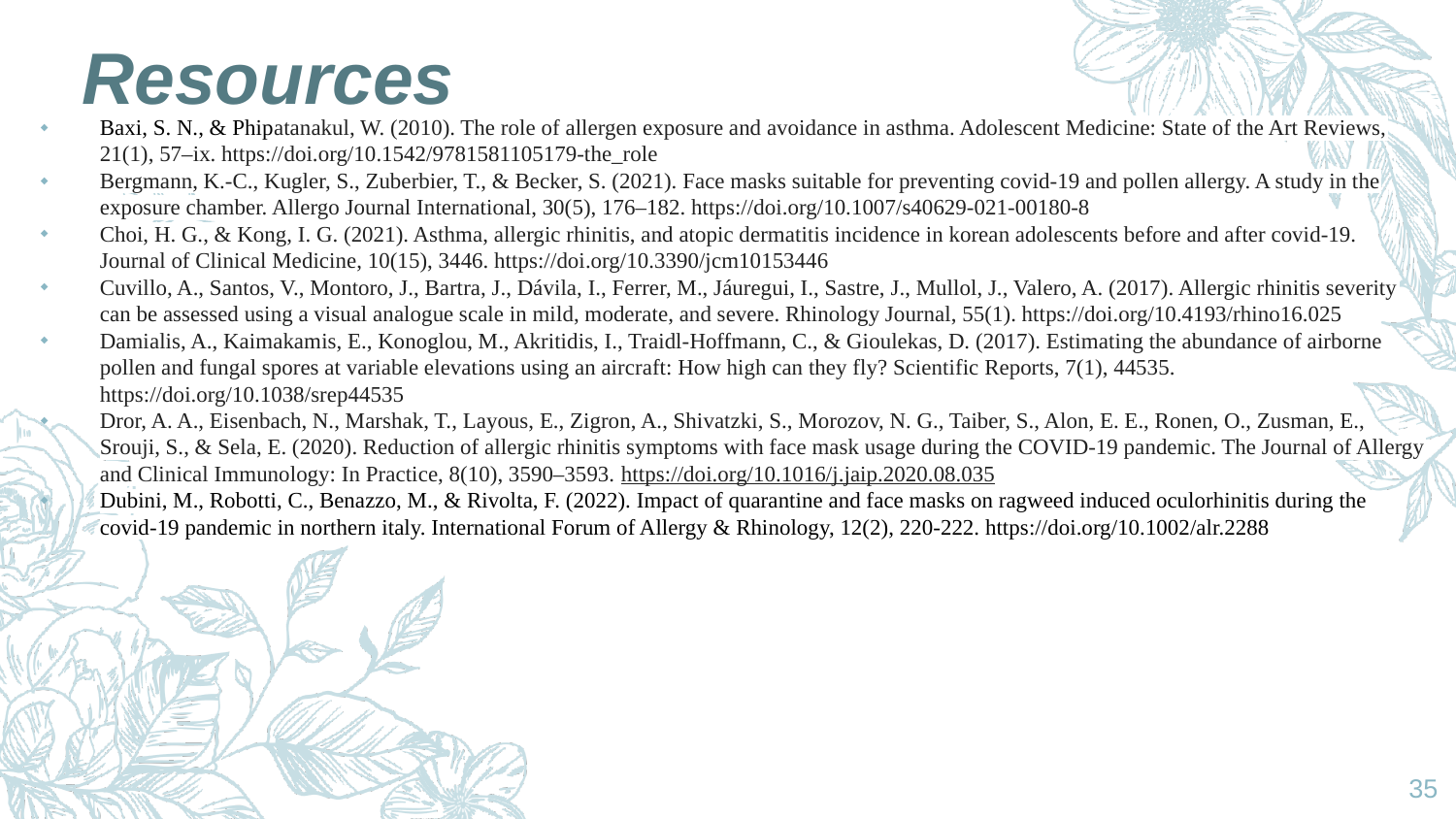

# Resources
Baxi, S. N., & Phipatanakul, W. (2010). The role of allergen exposure and avoidance in asthma. Adolescent Medicine: State of the Art Reviews, 21(1), 57–ix. https://doi.org/10.1542/9781581105179-the_role
Bergmann, K.-C., Kugler, S., Zuberbier, T., & Becker, S. (2021). Face masks suitable for preventing covid-19 and pollen allergy. A study in the exposure chamber. Allergo Journal International, 30(5), 176–182. https://doi.org/10.1007/s40629-021-00180-8
Choi, H. G., & Kong, I. G. (2021). Asthma, allergic rhinitis, and atopic dermatitis incidence in korean adolescents before and after covid-19. Journal of Clinical Medicine, 10(15), 3446. https://doi.org/10.3390/jcm10153446
Cuvillo, A., Santos, V., Montoro, J., Bartra, J., Dávila, I., Ferrer, M., Jáuregui, I., Sastre, J., Mullol, J., Valero, A. (2017). Allergic rhinitis severity can be assessed using a visual analogue scale in mild, moderate, and severe. Rhinology Journal, 55(1). https://doi.org/10.4193/rhino16.025
Damialis, A., Kaimakamis, E., Konoglou, M., Akritidis, I., Traidl-Hoffmann, C., & Gioulekas, D. (2017). Estimating the abundance of airborne pollen and fungal spores at variable elevations using an aircraft: How high can they fly? Scientific Reports, 7(1), 44535. https://doi.org/10.1038/srep44535
Dror, A. A., Eisenbach, N., Marshak, T., Layous, E., Zigron, A., Shivatzki, S., Morozov, N. G., Taiber, S., Alon, E. E., Ronen, O., Zusman, E., Srouji, S., & Sela, E. (2020). Reduction of allergic rhinitis symptoms with face mask usage during the COVID-19 pandemic. The Journal of Allergy and Clinical Immunology: In Practice, 8(10), 3590–3593. https://doi.org/10.1016/j.jaip.2020.08.035
Dubini, M., Robotti, C., Benazzo, M., & Rivolta, F. (2022). Impact of quarantine and face masks on ragweed induced oculorhinitis during the covid-19 pandemic in northern italy. International Forum of Allergy & Rhinology, 12(2), 220-222. https://doi.org/10.1002/alr.2288
35